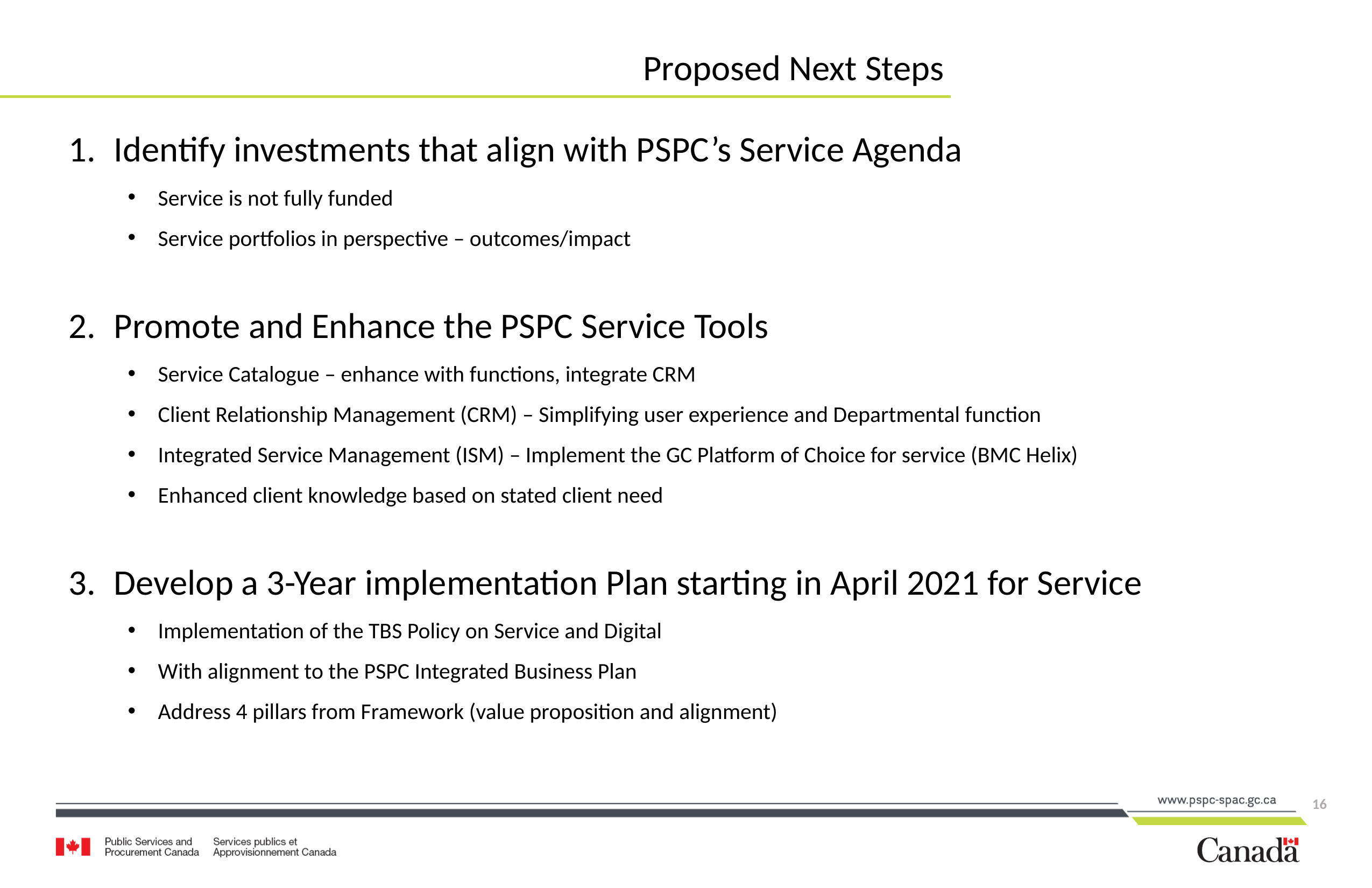

# Proposed Next Steps
Identify investments that align with PSPC’s Service Agenda
Service is not fully funded
Service portfolios in perspective – outcomes/impact

Promote and Enhance the PSPC Service Tools
Service Catalogue – enhance with functions, integrate CRM
Client Relationship Management (CRM) – Simplifying user experience and Departmental function
Integrated Service Management (ISM) – Implement the GC Platform of Choice for service (BMC Helix)
Enhanced client knowledge based on stated client need

Develop a 3-Year implementation Plan starting in April 2021 for Service
Implementation of the TBS Policy on Service and Digital
With alignment to the PSPC Integrated Business Plan
Address 4 pillars from Framework (value proposition and alignment)